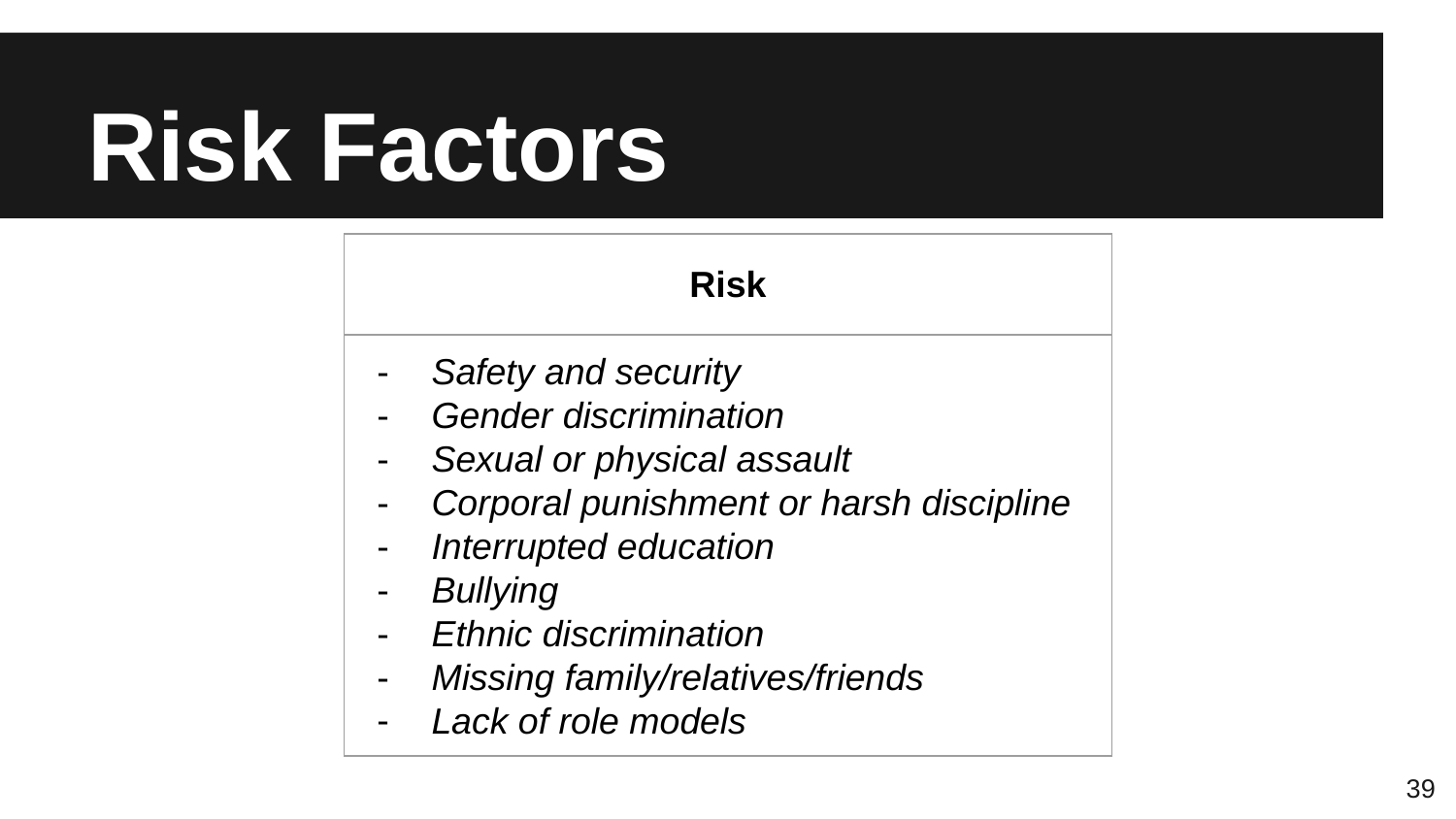

# Risk Factors
| Risk |
| --- |
| Safety and security Gender discrimination Sexual or physical assault Corporal punishment or harsh discipline Interrupted education Bullying Ethnic discrimination Missing family/relatives/friends Lack of role models |
39